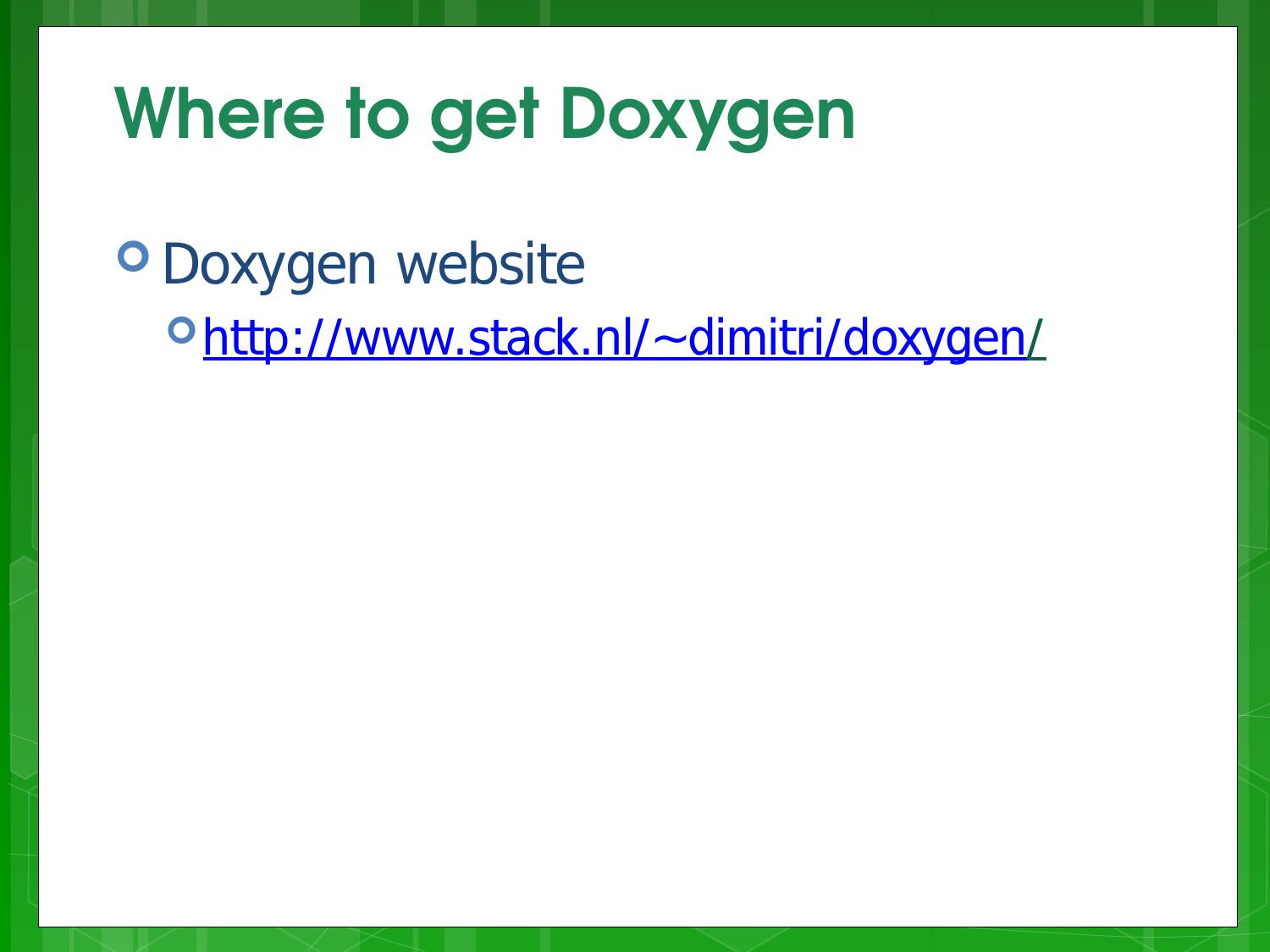

# Where to get Doxygen
Doxygen website
http://www.stack.nl/~dimitri/doxygen/